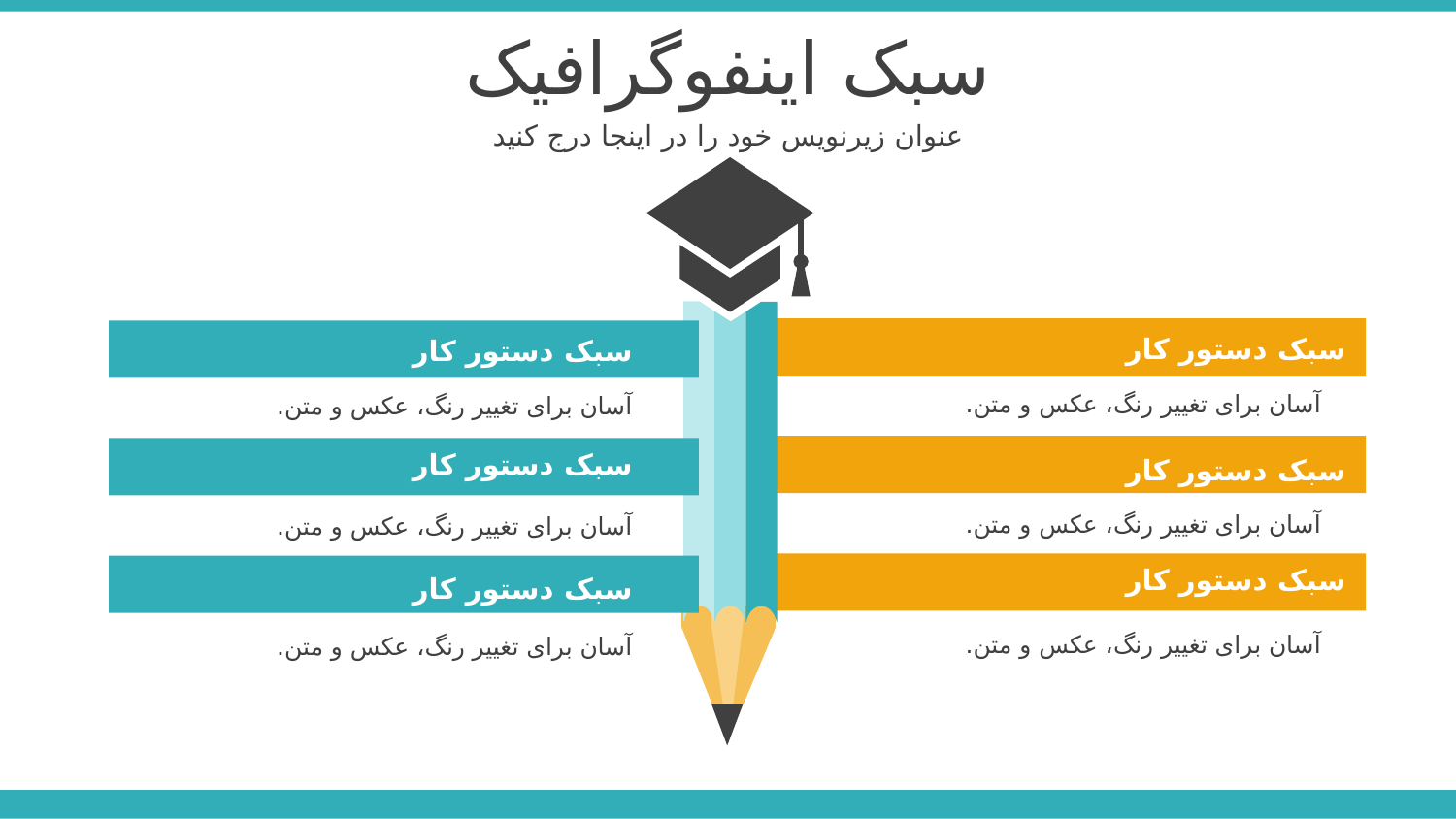

سبک اینفوگرافیک
عنوان زیرنویس خود را در اینجا درج کنید

سبک دستور کار
سبک دستور کار
آسان برای تغییر رنگ، عکس و متن.
آسان برای تغییر رنگ، عکس و متن.

سبک دستور کار
سبک دستور کار
آسان برای تغییر رنگ، عکس و متن.
آسان برای تغییر رنگ، عکس و متن.

سبک دستور کار

سبک دستور کار
آسان برای تغییر رنگ، عکس و متن.
آسان برای تغییر رنگ، عکس و متن.